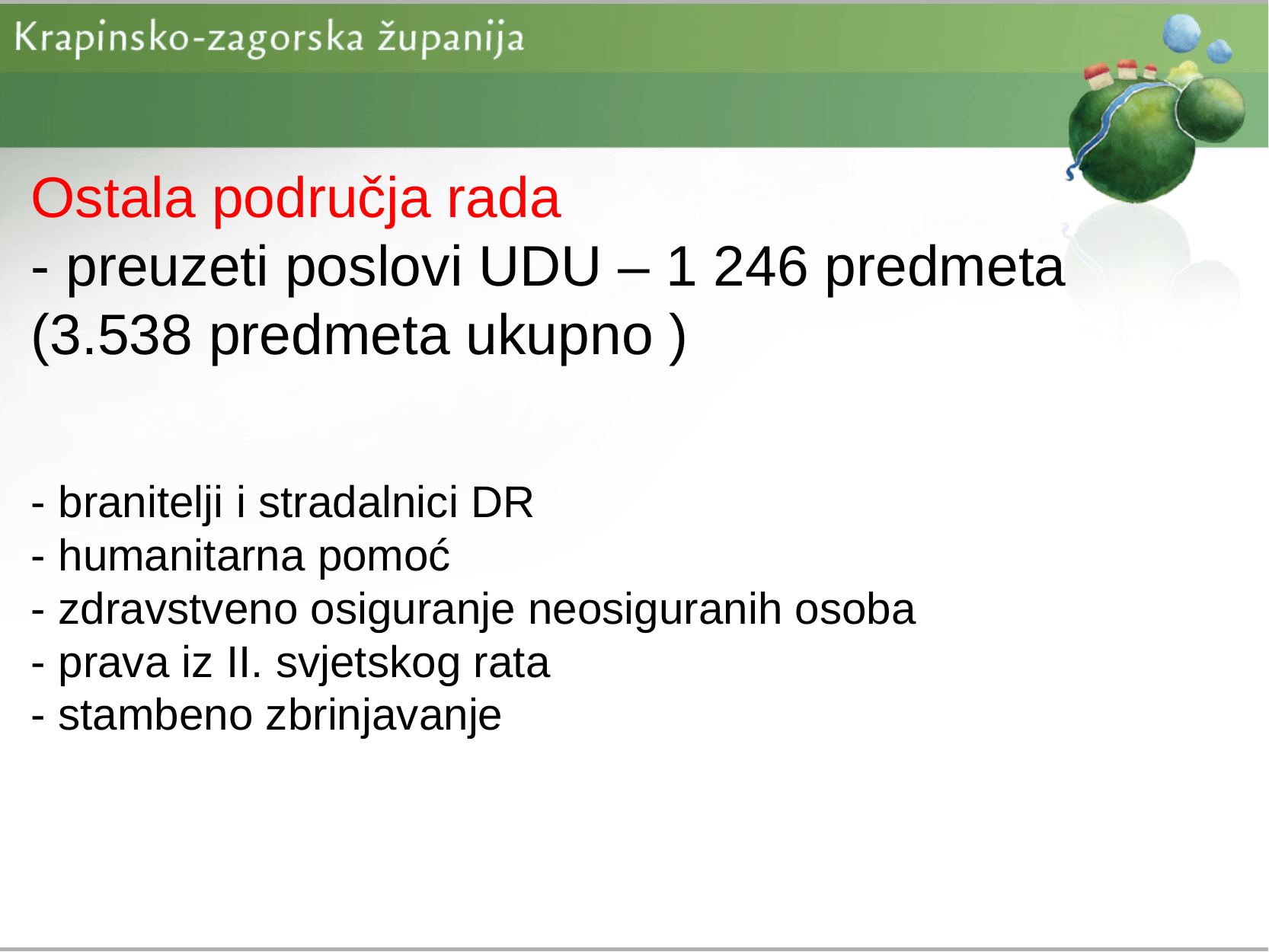

# Ostala područja rada - preuzeti poslovi UDU – 1 246 predmeta (3.538 predmeta ukupno ) - branitelji i stradalnici DR - humanitarna pomoć - zdravstveno osiguranje neosiguranih osoba - prava iz II. svjetskog rata - stambeno zbrinjavanje